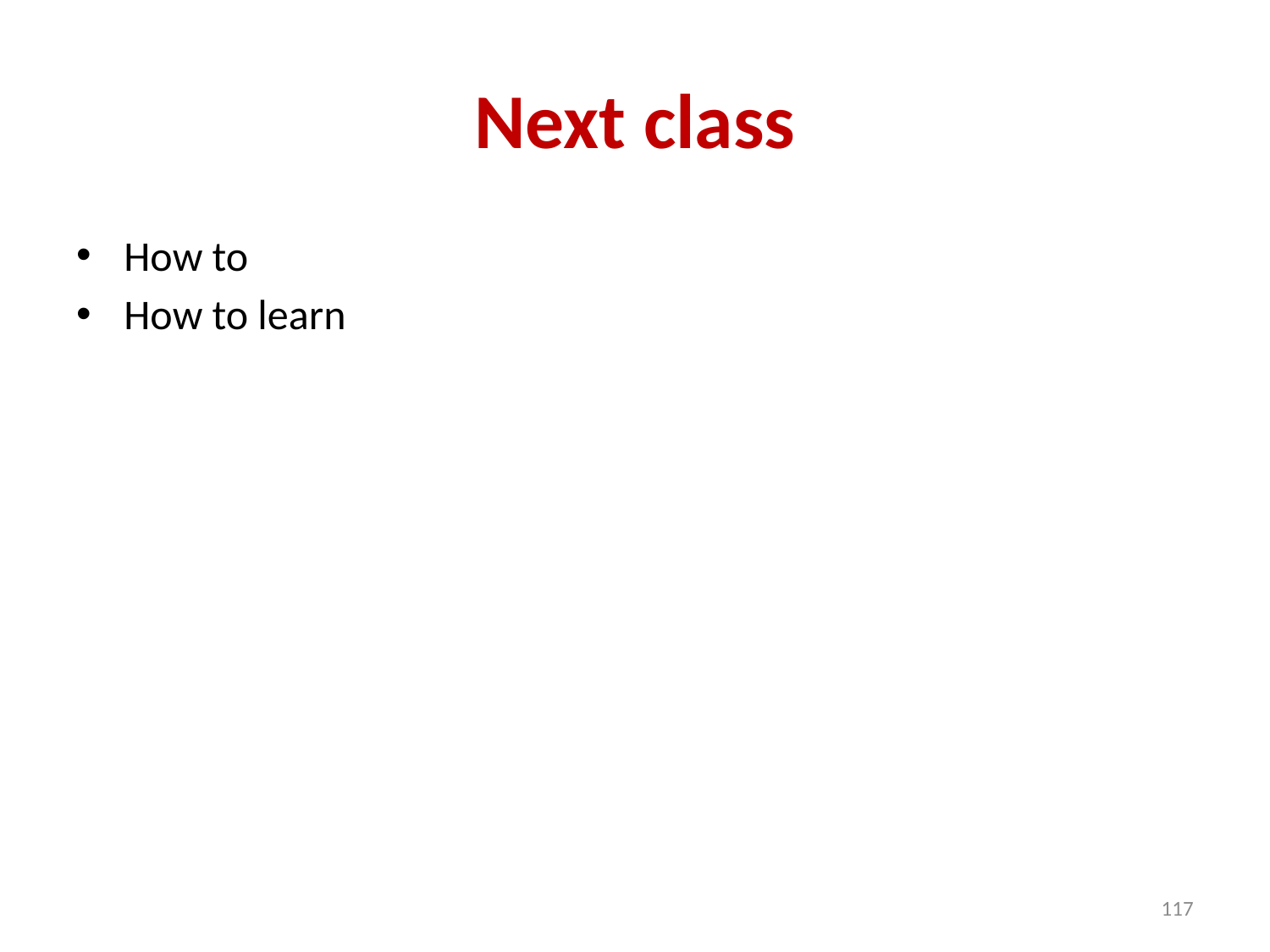

# Next class
How to
How to learn
117